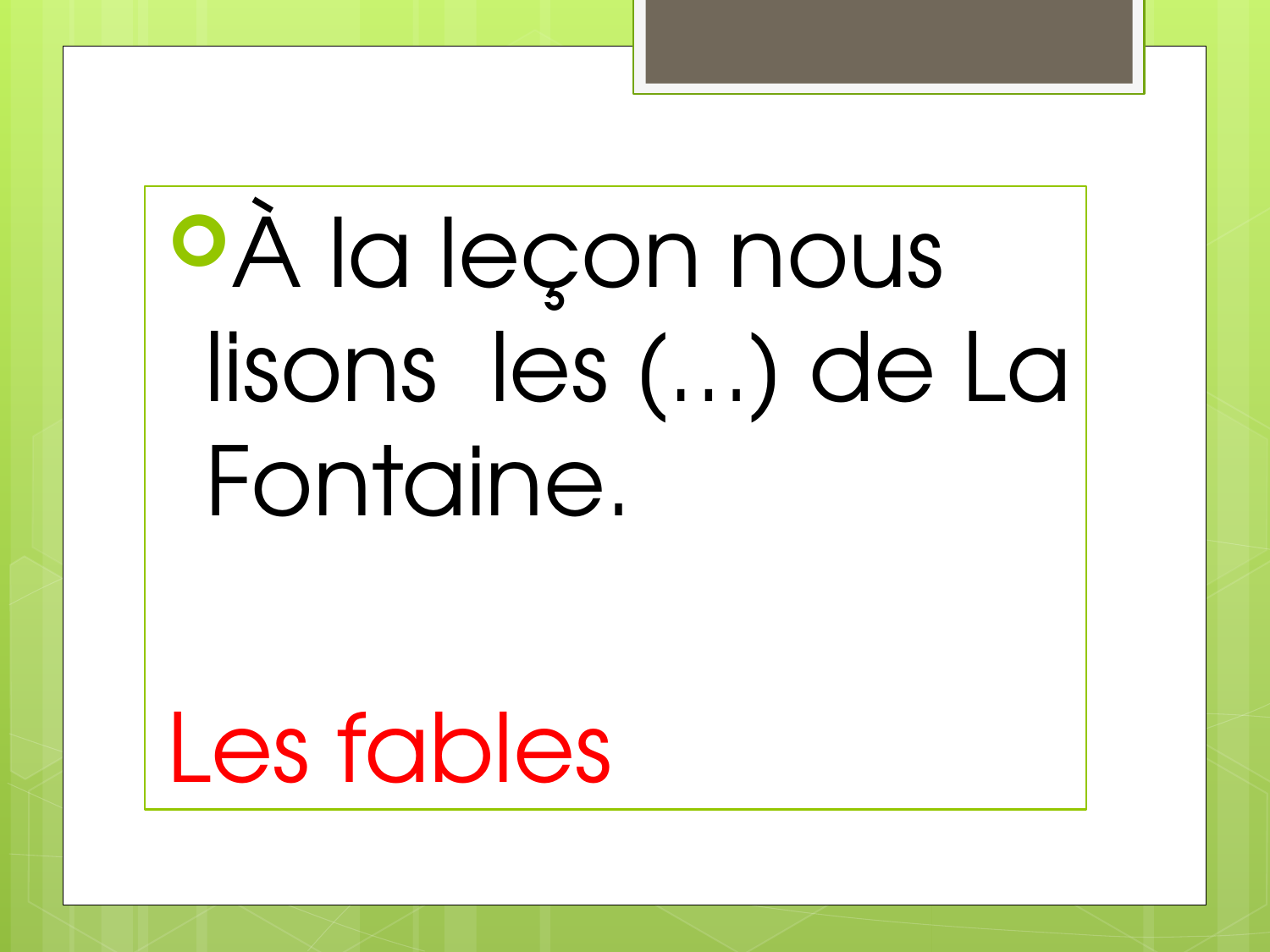

À la leçon nous lisons  les (…) de La Fontaine.

Les fables